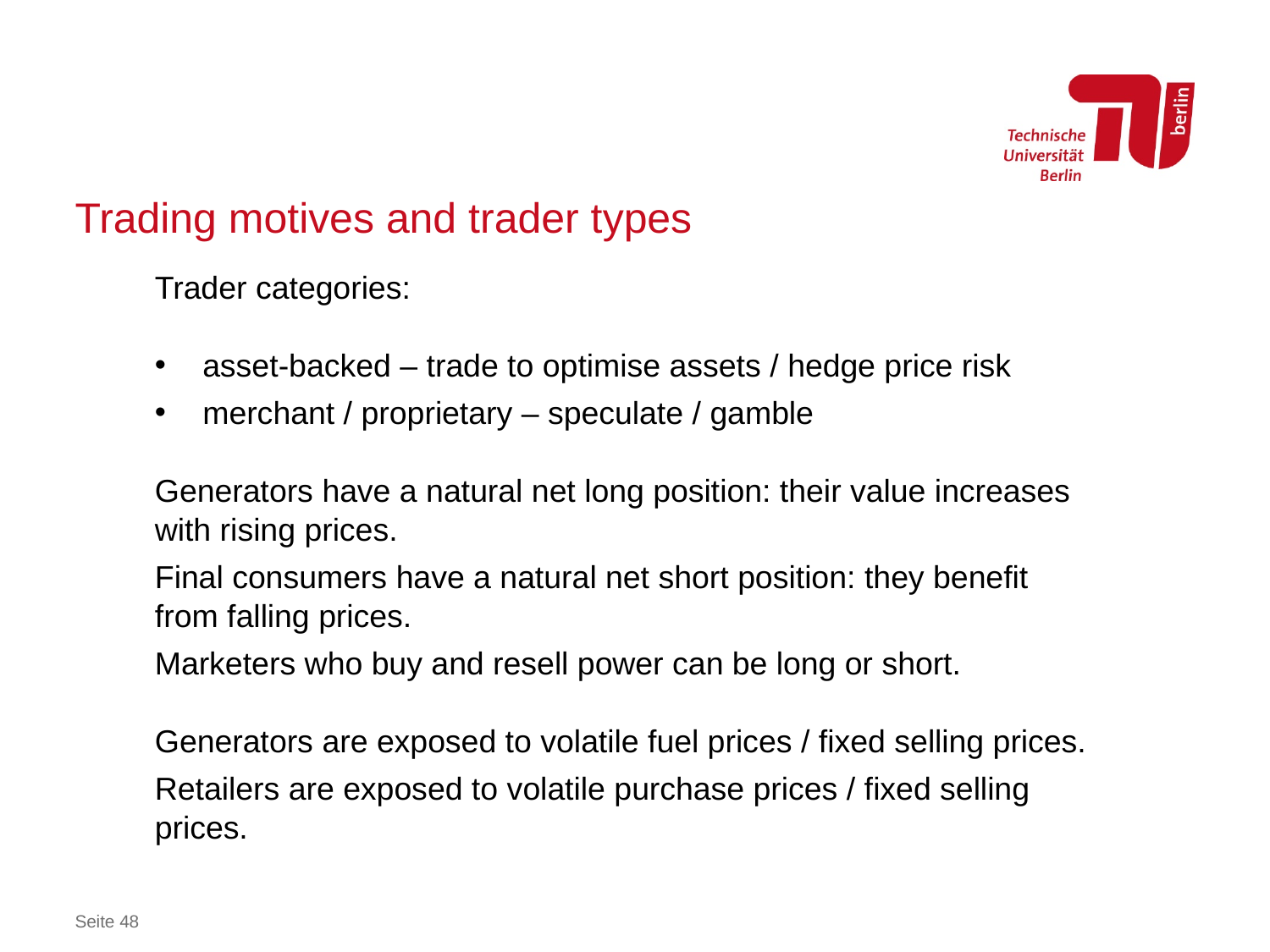

# Trading motives and trader types
Trader categories:

asset-backed – trade to optimise assets / hedge price risk
merchant / proprietary – speculate / gamble

Generators have a natural net long position: their value increases with rising prices.
Final consumers have a natural net short position: they benefit from falling prices.
Marketers who buy and resell power can be long or short.

Generators are exposed to volatile fuel prices / fixed selling prices.
Retailers are exposed to volatile purchase prices / fixed selling prices.

Seite 48